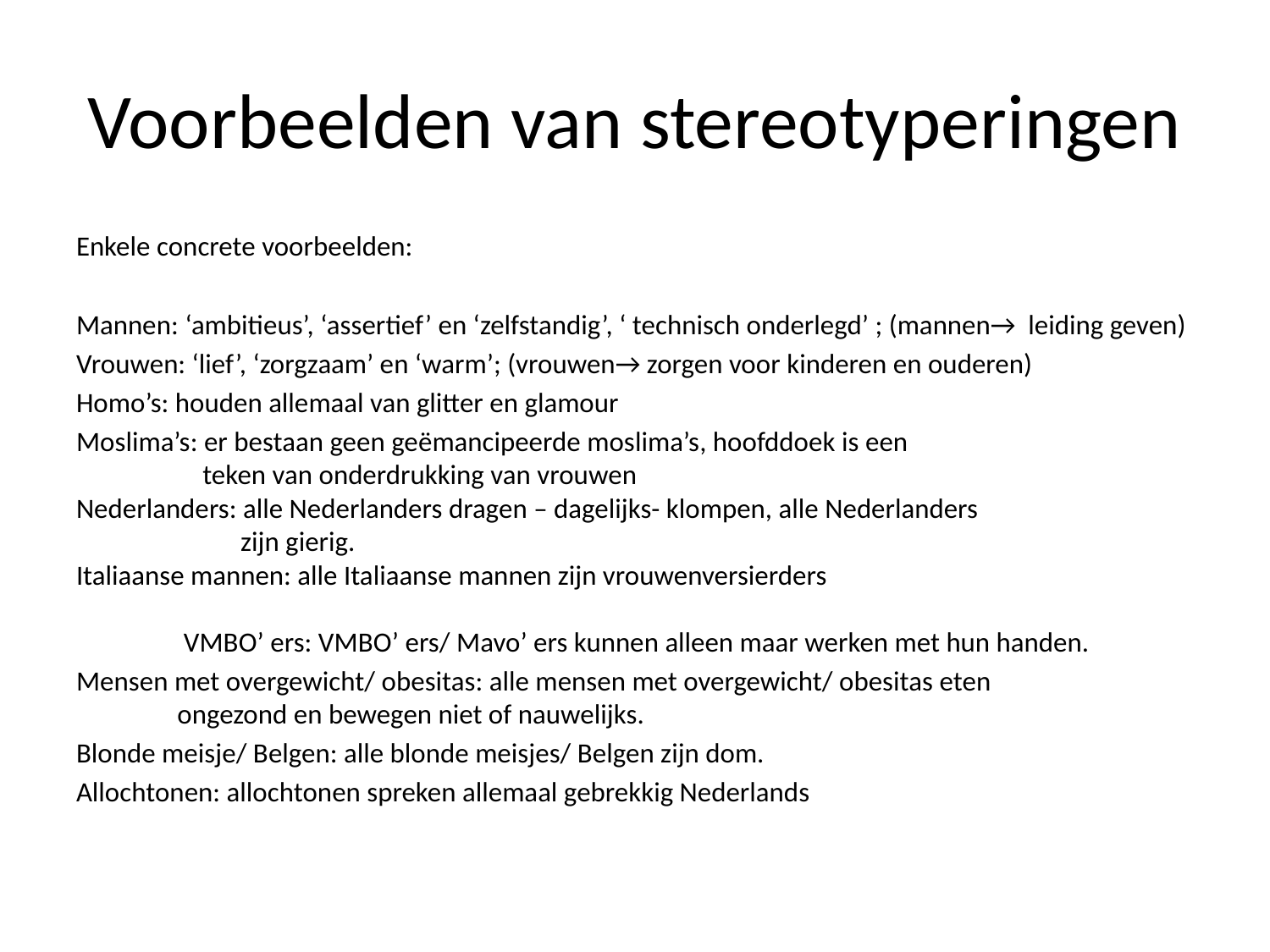

# Voorbeelden van stereotyperingen
Enkele concrete voorbeelden:

Mannen: ‘ambitieus’, ‘assertief’ en ‘zelfstandig’, ‘ technisch onderlegd’ ; (mannen→  leiding geven)
Vrouwen: ‘lief’, ‘zorgzaam’ en ‘warm’; (vrouwen→ zorgen voor kinderen en ouderen)
Homo’s: houden allemaal van glitter en glamour
Moslima’s: er bestaan geen geëmancipeerde moslima’s, hoofddoek is een
                    teken van onderdrukking van vrouwen
Nederlanders: alle Nederlanders dragen – dagelijks- klompen, alle Nederlanders
                          zijn gierig.
Italiaanse mannen: alle Italiaanse mannen zijn vrouwenversierders
                 VMBO’ ers: VMBO’ ers/ Mavo’ ers kunnen alleen maar werken met hun handen.
Mensen met overgewicht/ obesitas: alle mensen met overgewicht/ obesitas eten
                ongezond en bewegen niet of nauwelijks.
Blonde meisje/ Belgen: alle blonde meisjes/ Belgen zijn dom.
Allochtonen: allochtonen spreken allemaal gebrekkig Nederlands